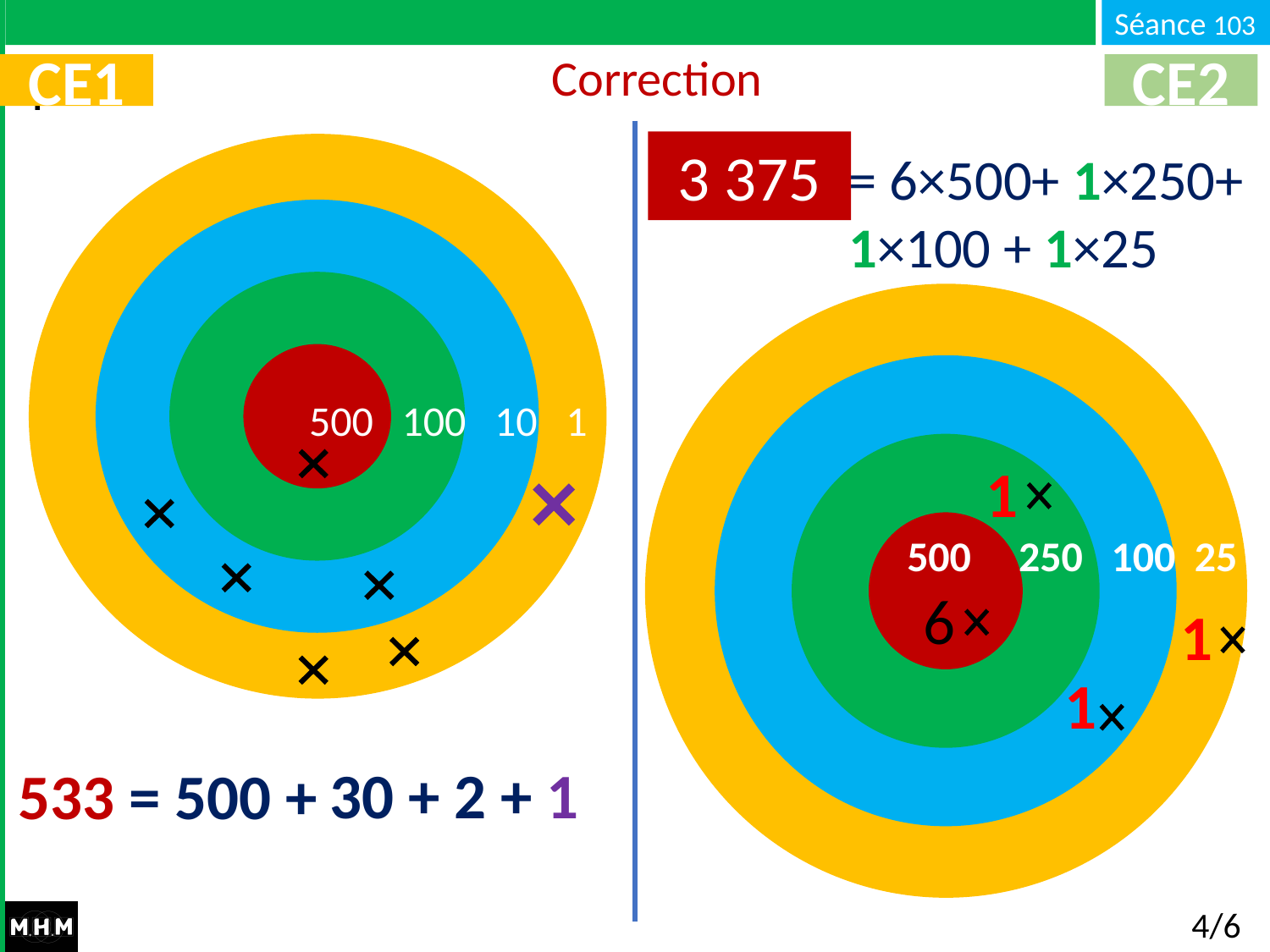

Correction
CE1
CE2
3 375

 500   100   10   1

= 6×500+ 1×250+
1×100 + 1×25

 500     250   100  25
1

6

1

1

30 + 2 + 1
533 = 500 +
4/6